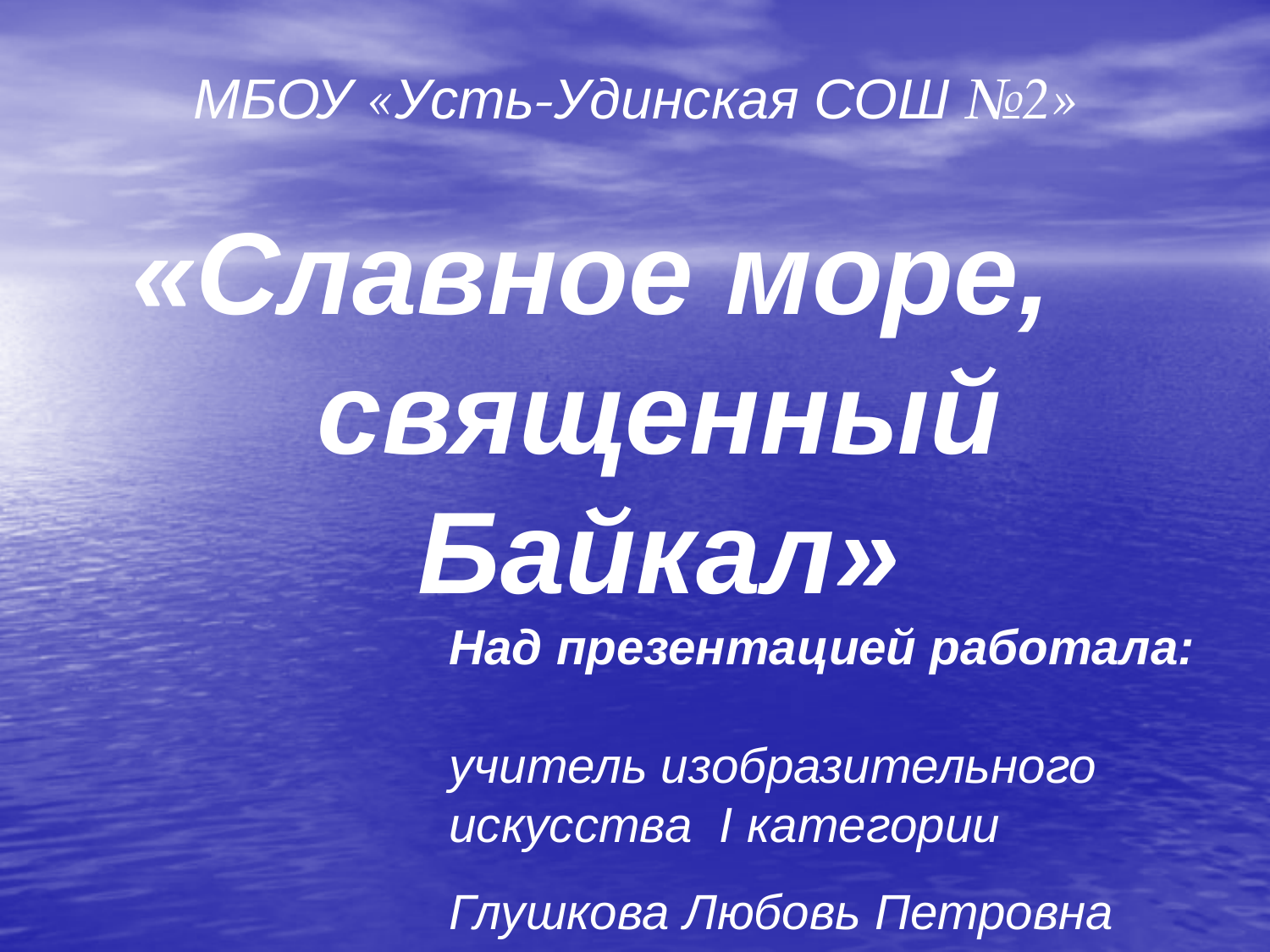

«Славное море,
священный Байкал»
#
МБОУ «Усть-Удинская СОШ №2»

Над презентацией работала:
учитель изобразительного искусства  I категории
Глушкова Любовь Петровна